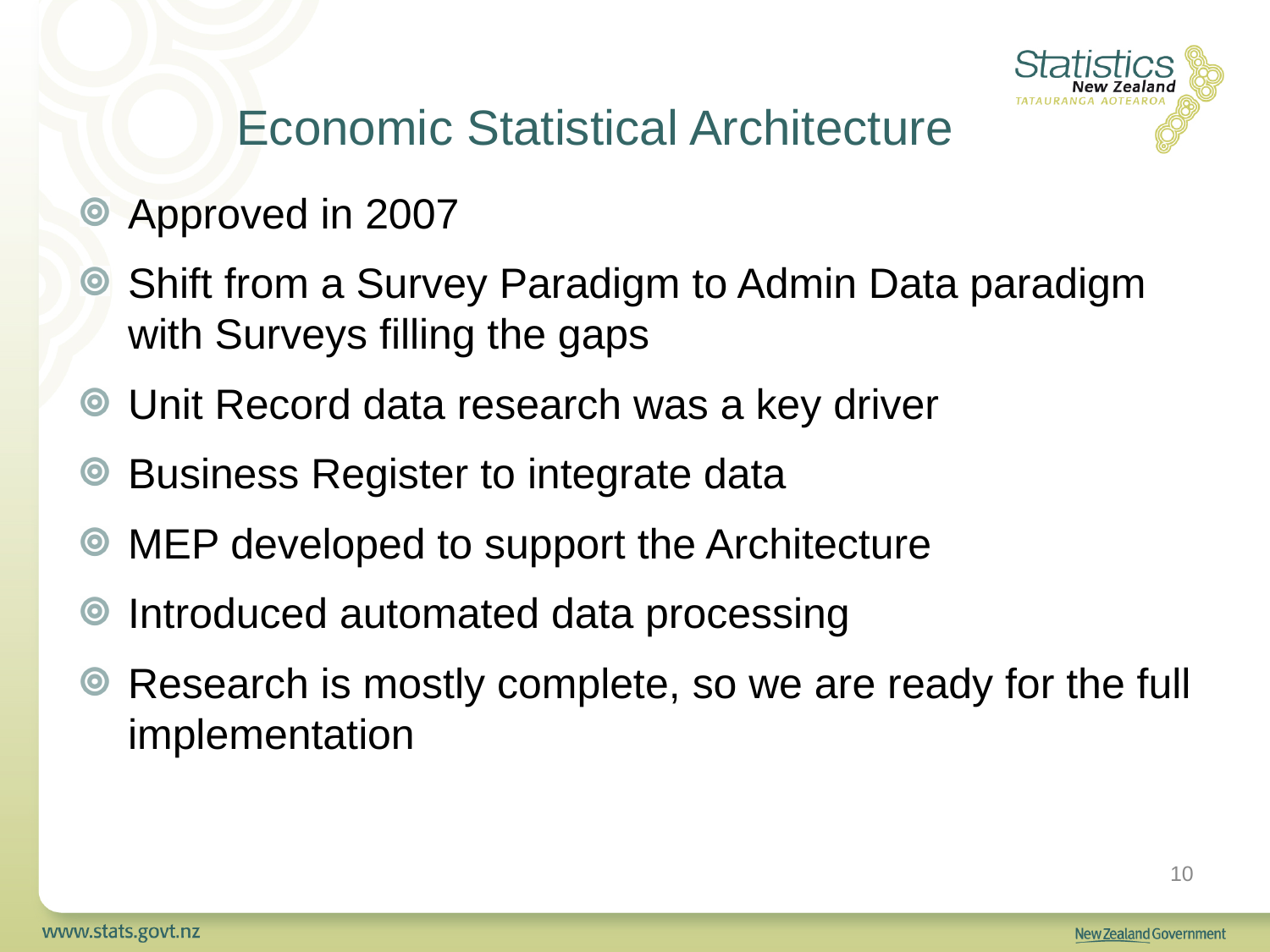

Economic Statistical Architecture
Approved in 2007
Shift from a Survey Paradigm to Admin Data paradigm with Surveys filling the gaps
Unit Record data research was a key driver
Business Register to integrate data
MEP developed to support the Architecture
Introduced automated data processing
Research is mostly complete, so we are ready for the full implementation

10